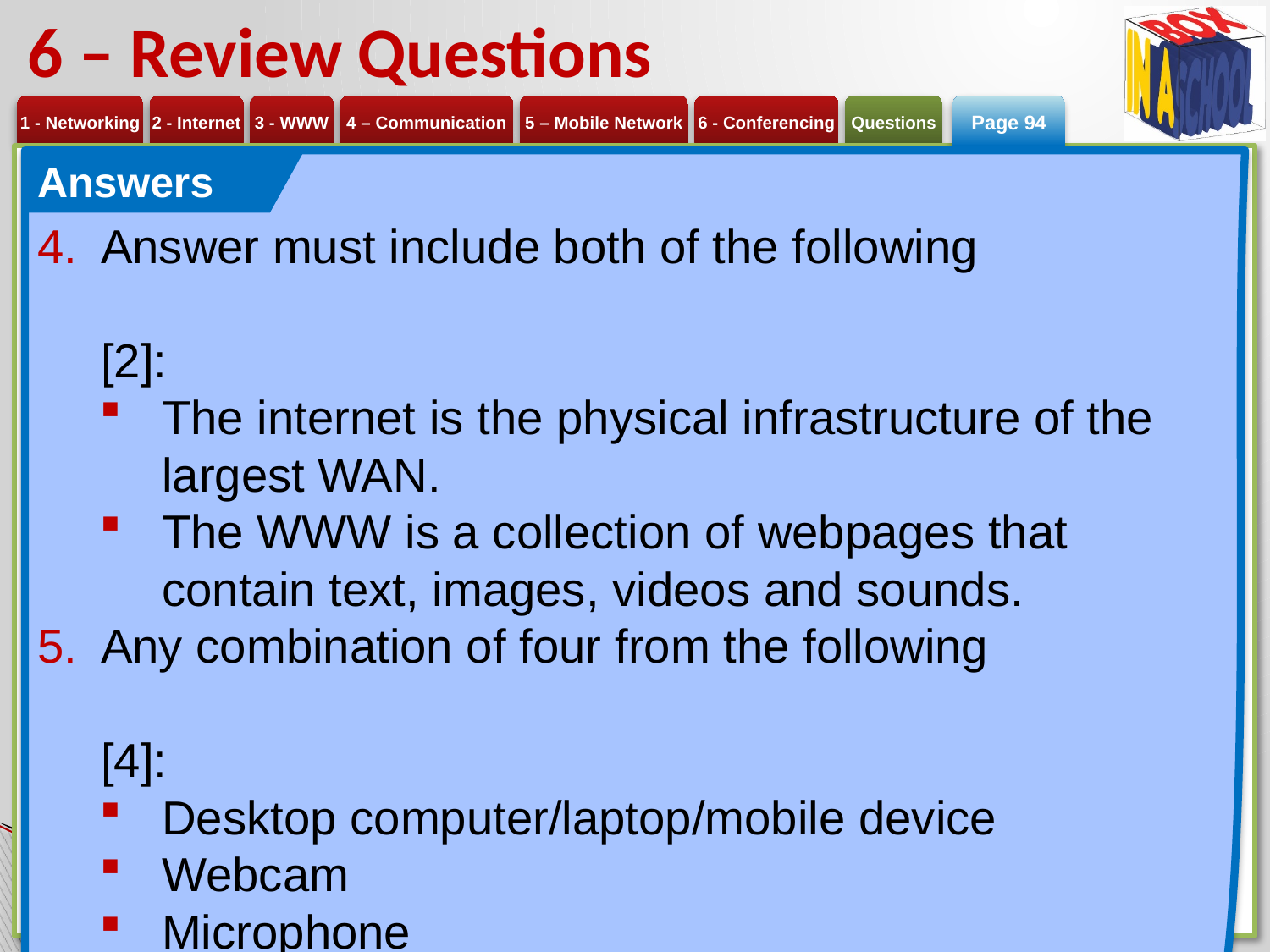

# 6 – Review Questions
Page 94
Answers

Answer must include both of the following 	[2]:
The internet is the physical infrastructure of the largest WAN.
The WWW is a collection of webpages that contain text, images, videos and sounds.
Any combination of four from the following 	[4]:
Desktop computer/laptop/mobile device
Webcam
Microphone
Monitor
Speakers
Network infrastructure.